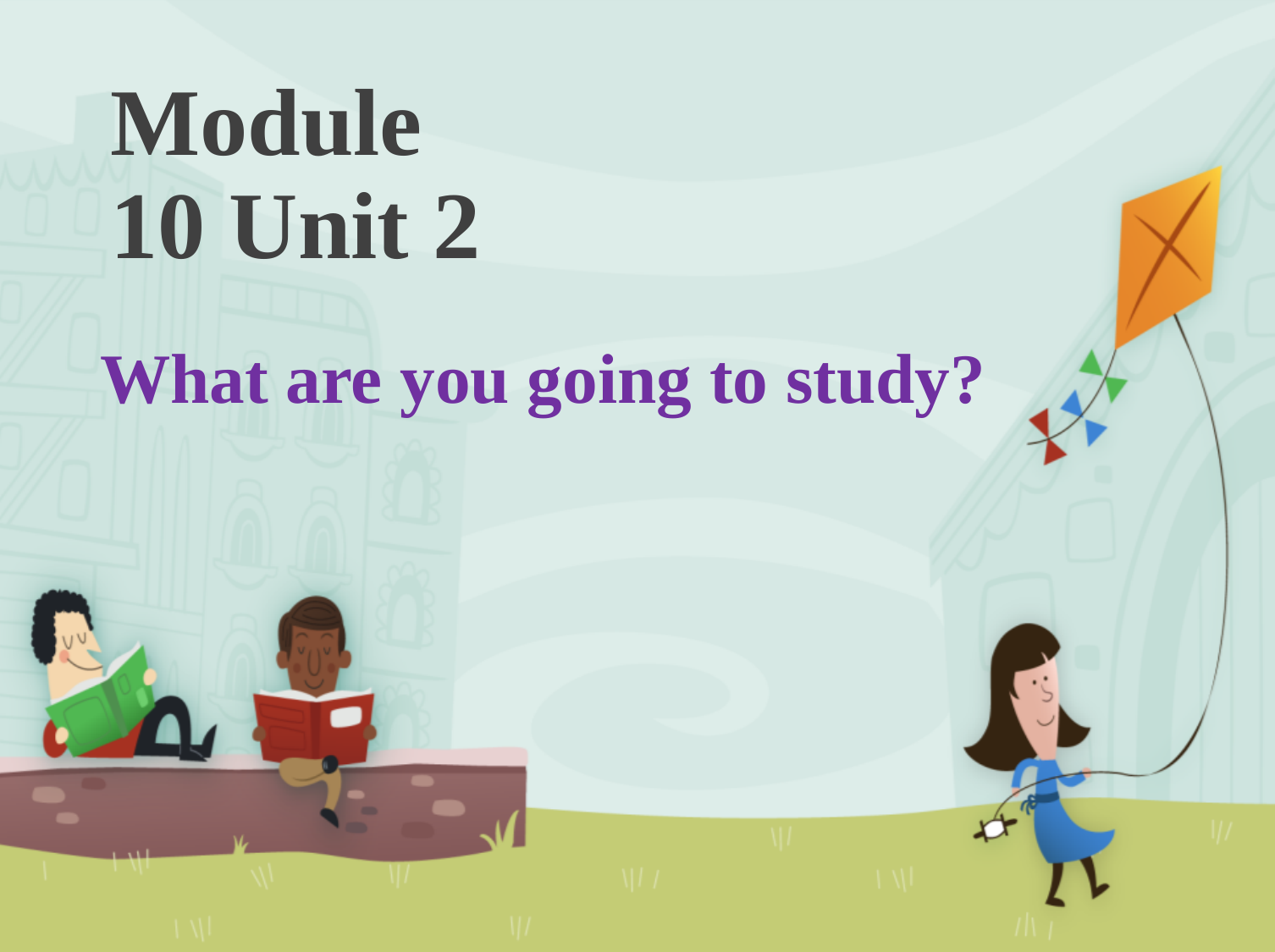

# Module 10 Unit 2
What are you going to study?